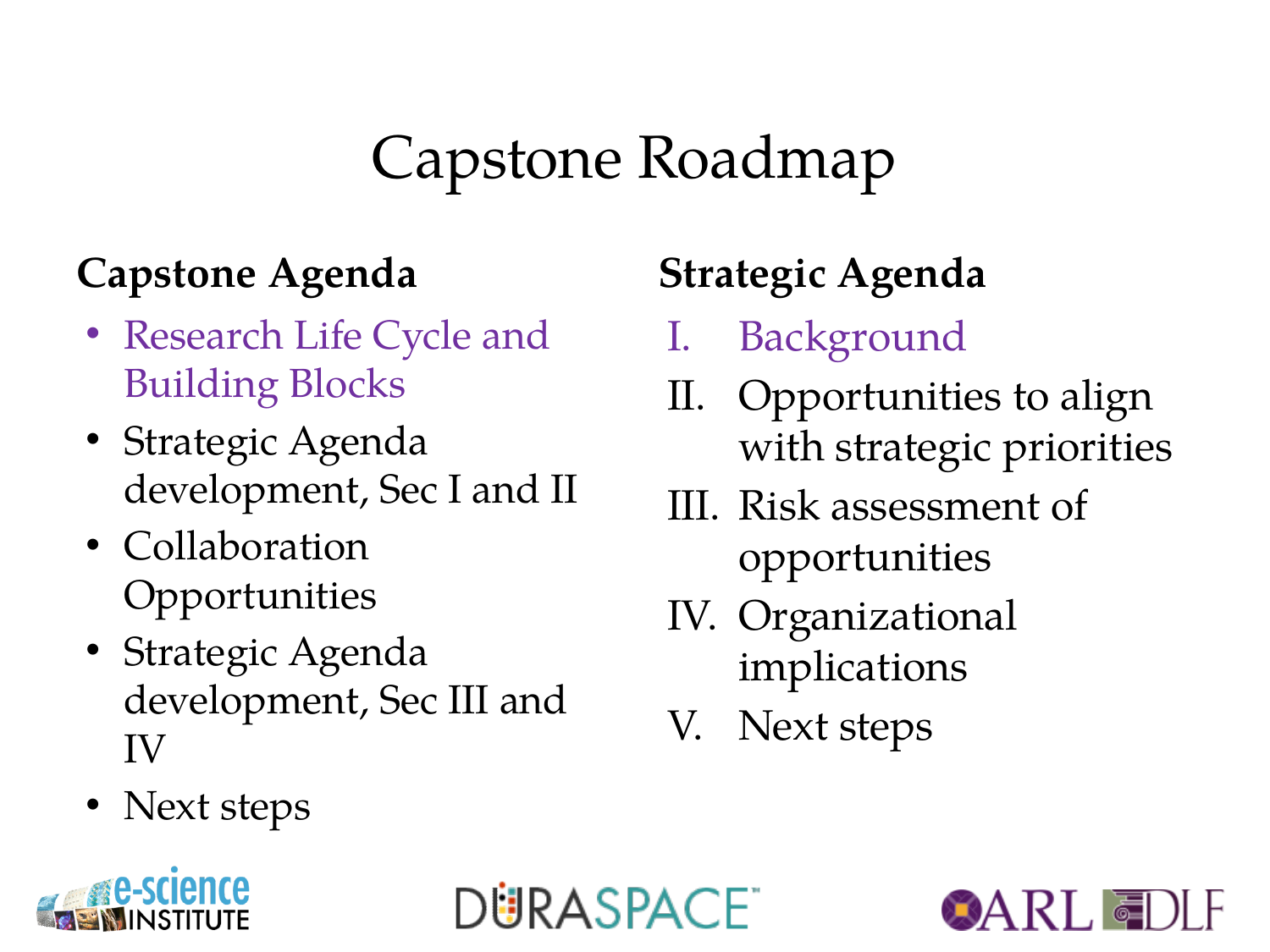

# Capstone Roadmap
Capstone Agenda
Strategic Agenda
Research Life Cycle and Building Blocks
Strategic Agenda development, Sec I and II
Collaboration Opportunities
Strategic Agenda development, Sec III and IV
Next steps
Background
Opportunities to align with strategic priorities
Risk assessment of opportunities
Organizational implications
Next steps